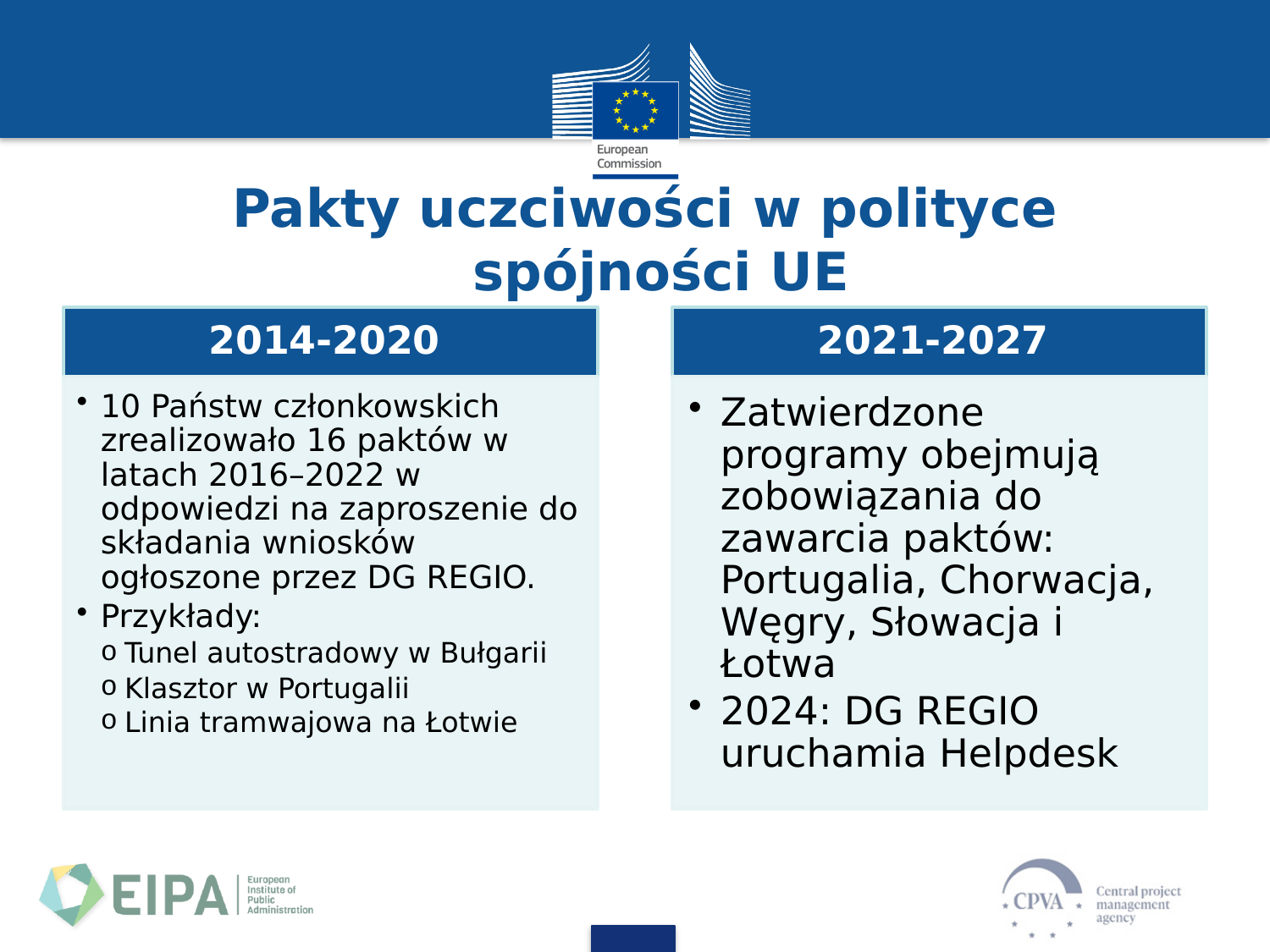

# Pakty uczciwości w polityce spójności UE
2014-2020
10 Państw członkowskich zrealizowało 16 paktów w latach 2016–2022 w odpowiedzi na zaproszenie do składania wniosków ogłoszone przez DG REGIO.
Przykłady:
Tunel autostradowy w Bułgarii
Klasztor w Portugalii
Linia tramwajowa na Łotwie

2021-2027
Zatwierdzone programy obejmują zobowiązania do zawarcia paktów: Portugalia, Chorwacja, Węgry, Słowacja i Łotwa
2024: DG REGIO uruchamia Helpdesk